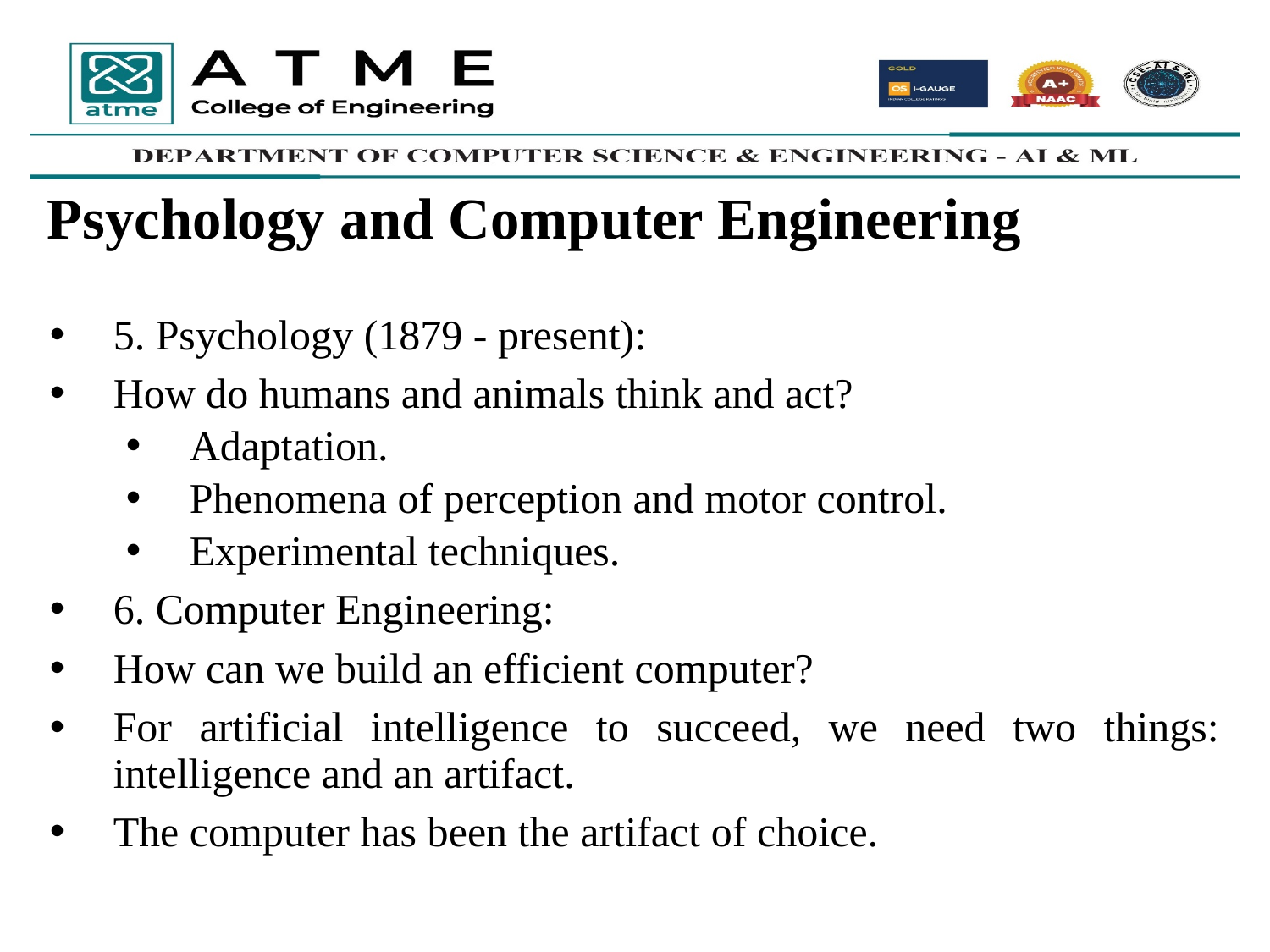

# Psychology and Computer Engineering
5. Psychology (1879 - present):
How do humans and animals think and act?
Adaptation.
Phenomena of perception and motor control.
Experimental techniques.
6. Computer Engineering:
How can we build an efficient computer?
For artificial intelligence to succeed, we need two things: intelligence and an artifact.
The computer has been the artifact of choice.